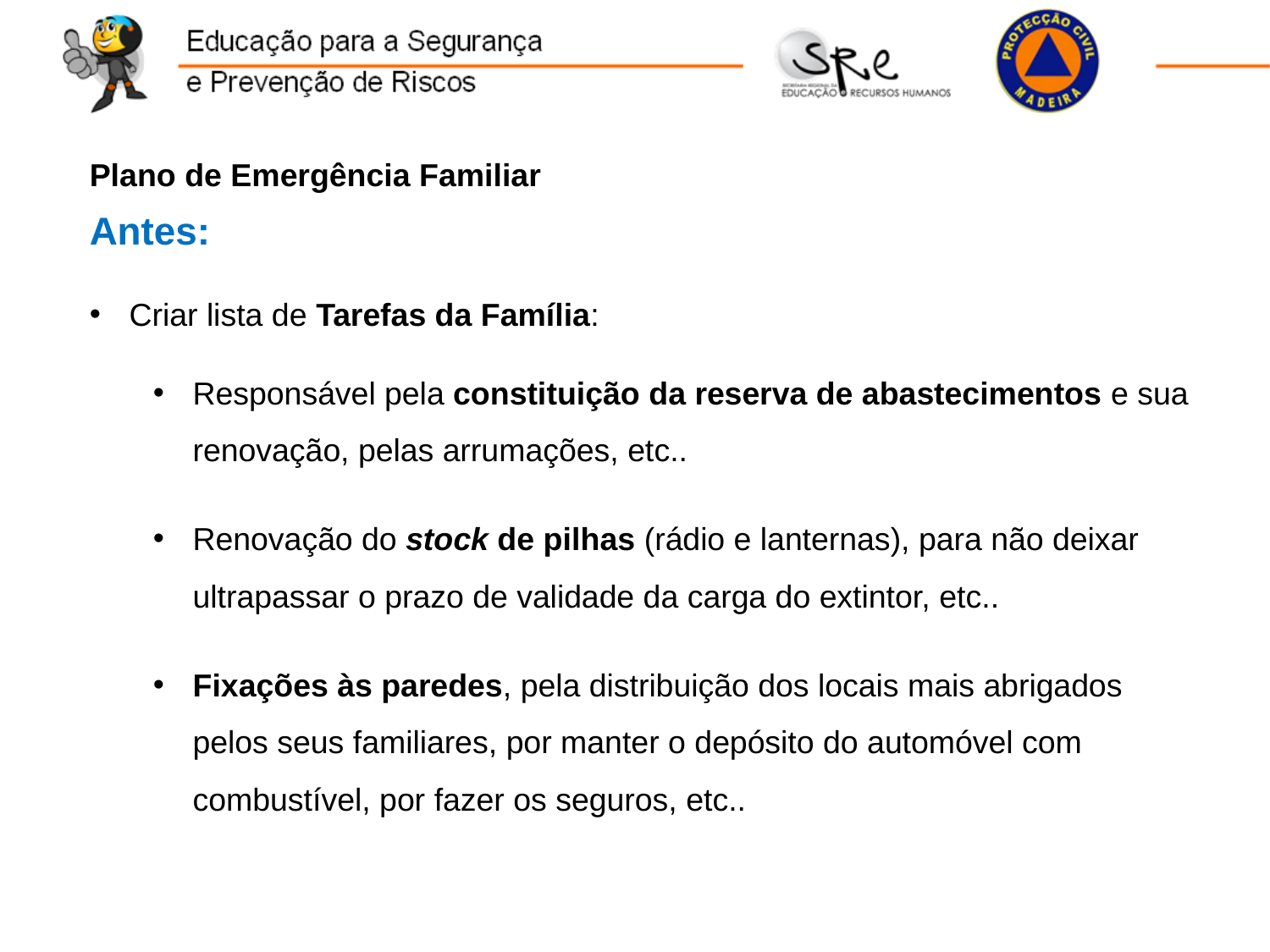

Plano de Emergência Familiar
Antes:
Criar lista de Tarefas da Família:
Responsável pela constituição da reserva de abastecimentos e sua renovação, pelas arrumações, etc..
Renovação do stock de pilhas (rádio e lanternas), para não deixar ultrapassar o prazo de validade da carga do extintor, etc..
Fixações às paredes, pela distribuição dos locais mais abrigados pelos seus familiares, por manter o depósito do automóvel com combustível, por fazer os seguros, etc..